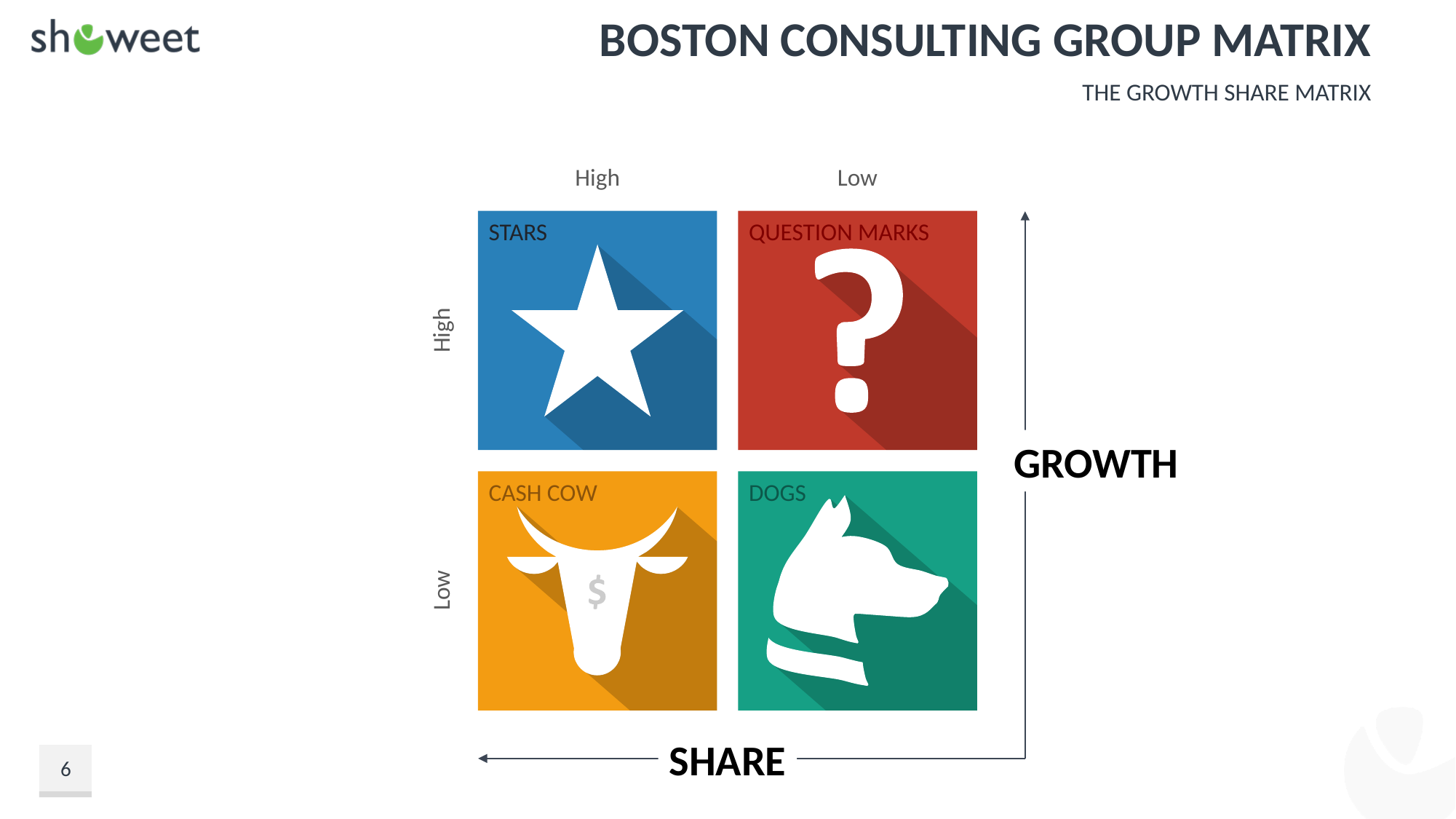

# Boston Consulting Group Matrix
The Growth Share Matrix
High
Low
STARS

QUESTION MARKS

High
GROWTH
CASH COW

DOGS

Low
SHARE
6